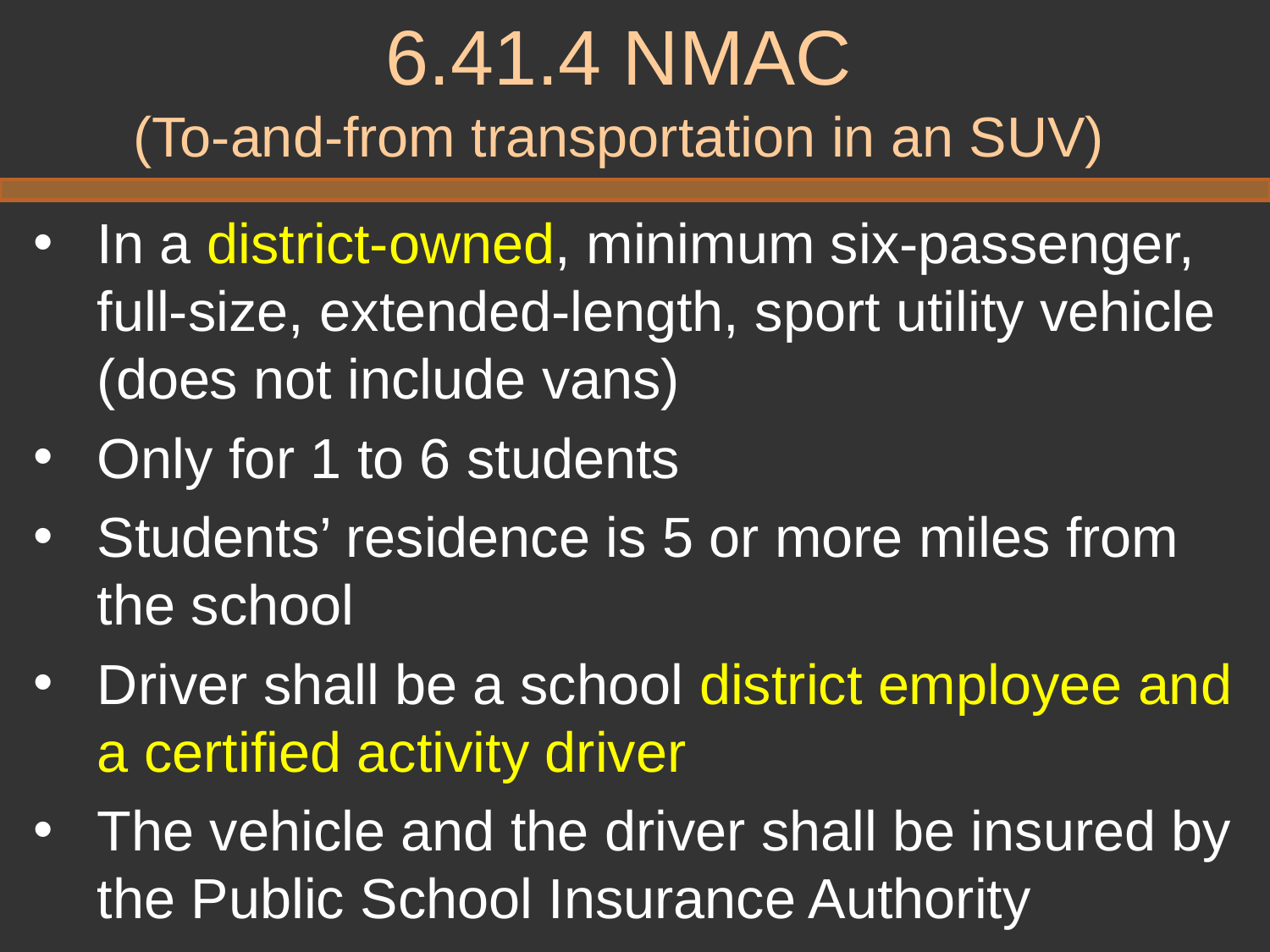

# 6.41.4 NMAC (To-and-from transportation in an SUV)

In a district-owned, minimum six-passenger, full-size, extended-length, sport utility vehicle (does not include vans)
Only for 1 to 6 students
Students’ residence is 5 or more miles from the school
Driver shall be a school district employee and a certified activity driver
The vehicle and the driver shall be insured by the Public School Insurance Authority